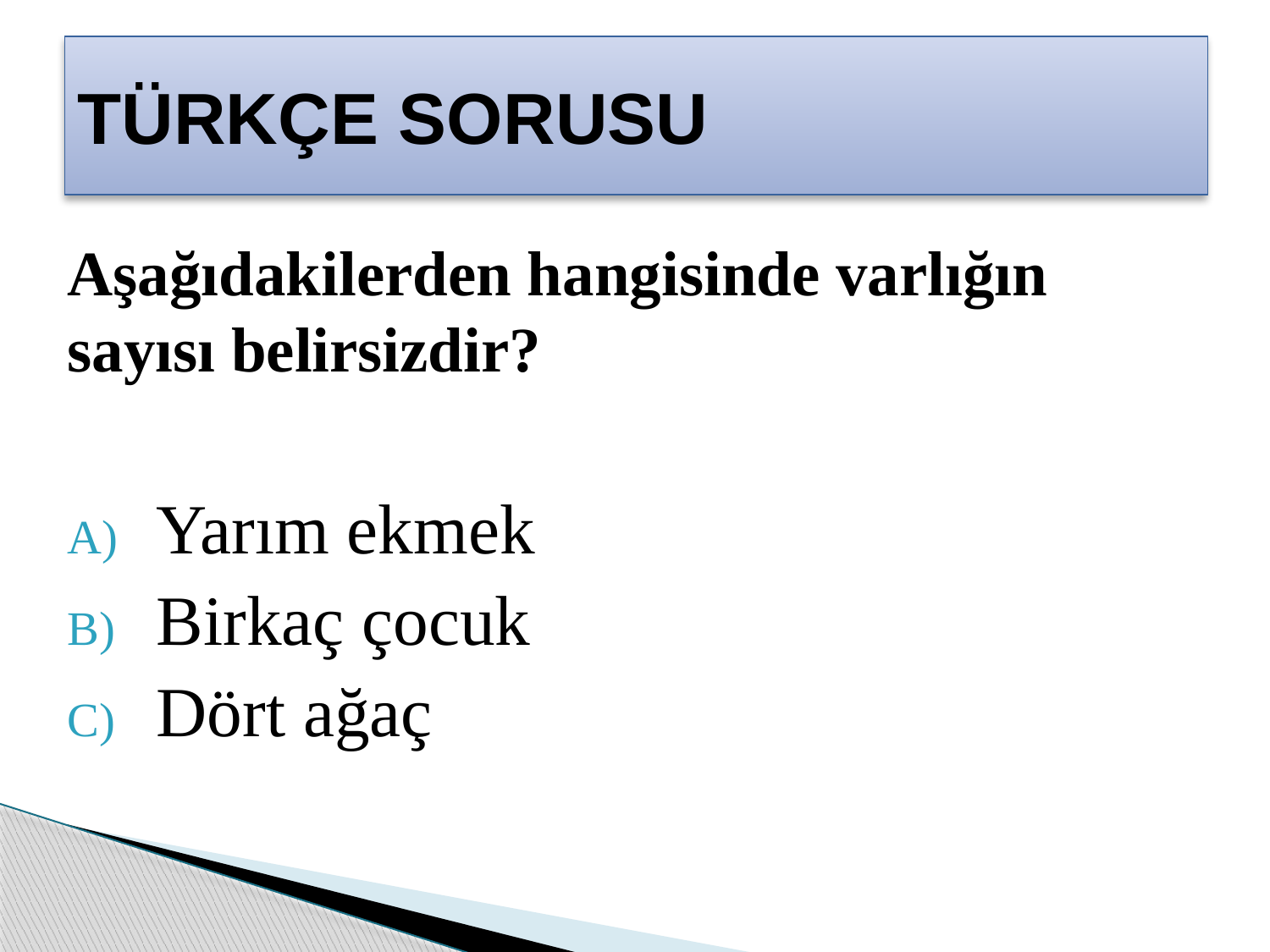

# TÜRKÇE SORUSU
Aşağıdakilerden hangisinde varlığın sayısı belirsizdir?

 Yarım ekmek
 Birkaç çocuk
 Dört ağaç